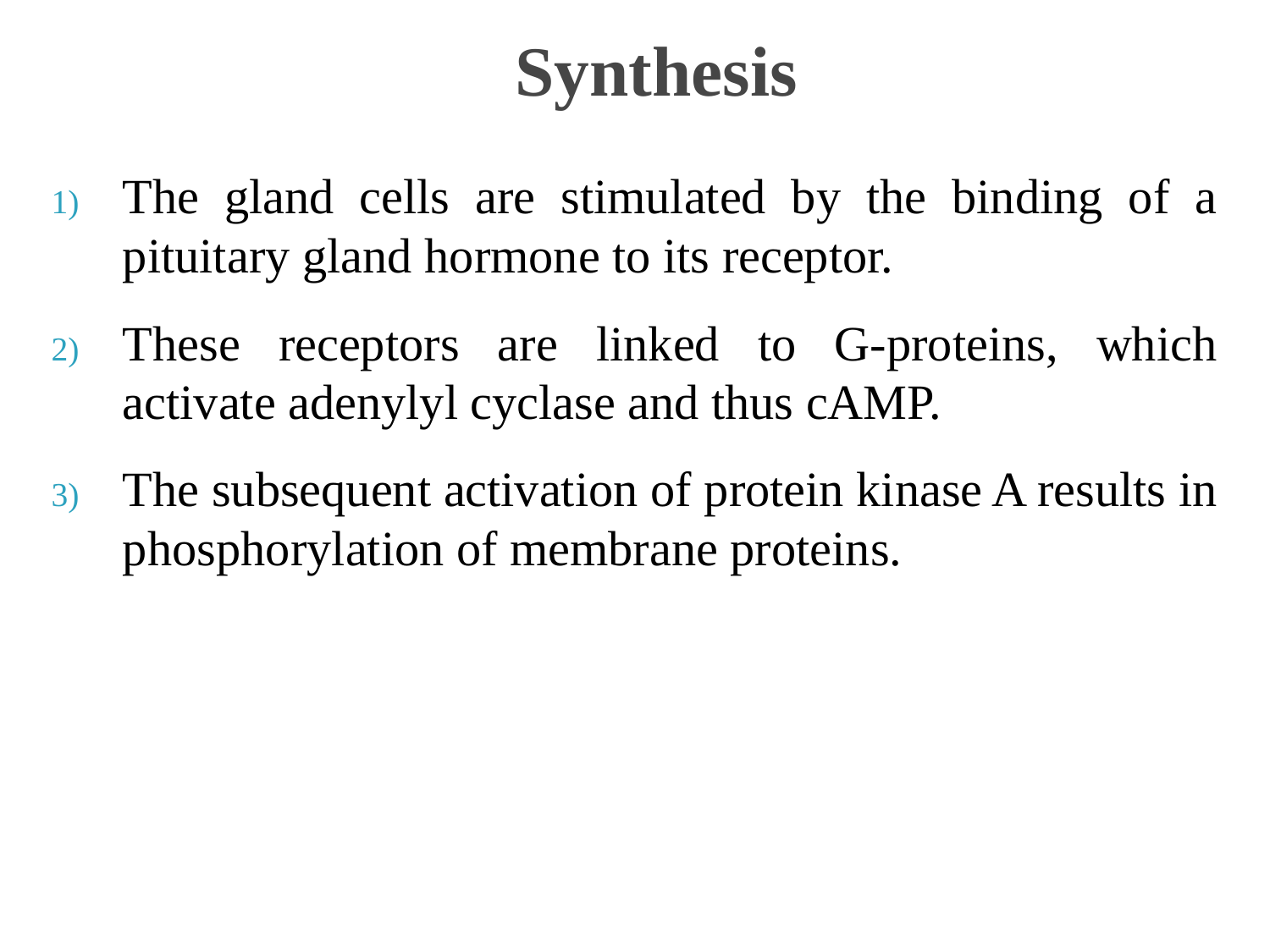

# Synthesis
The gland cells are stimulated by the binding of a pituitary gland hormone to its receptor.
These receptors are linked to G-proteins, which activate adenylyl cyclase and thus cAMP.
The subsequent activation of protein kinase A results in phosphorylation of membrane proteins.